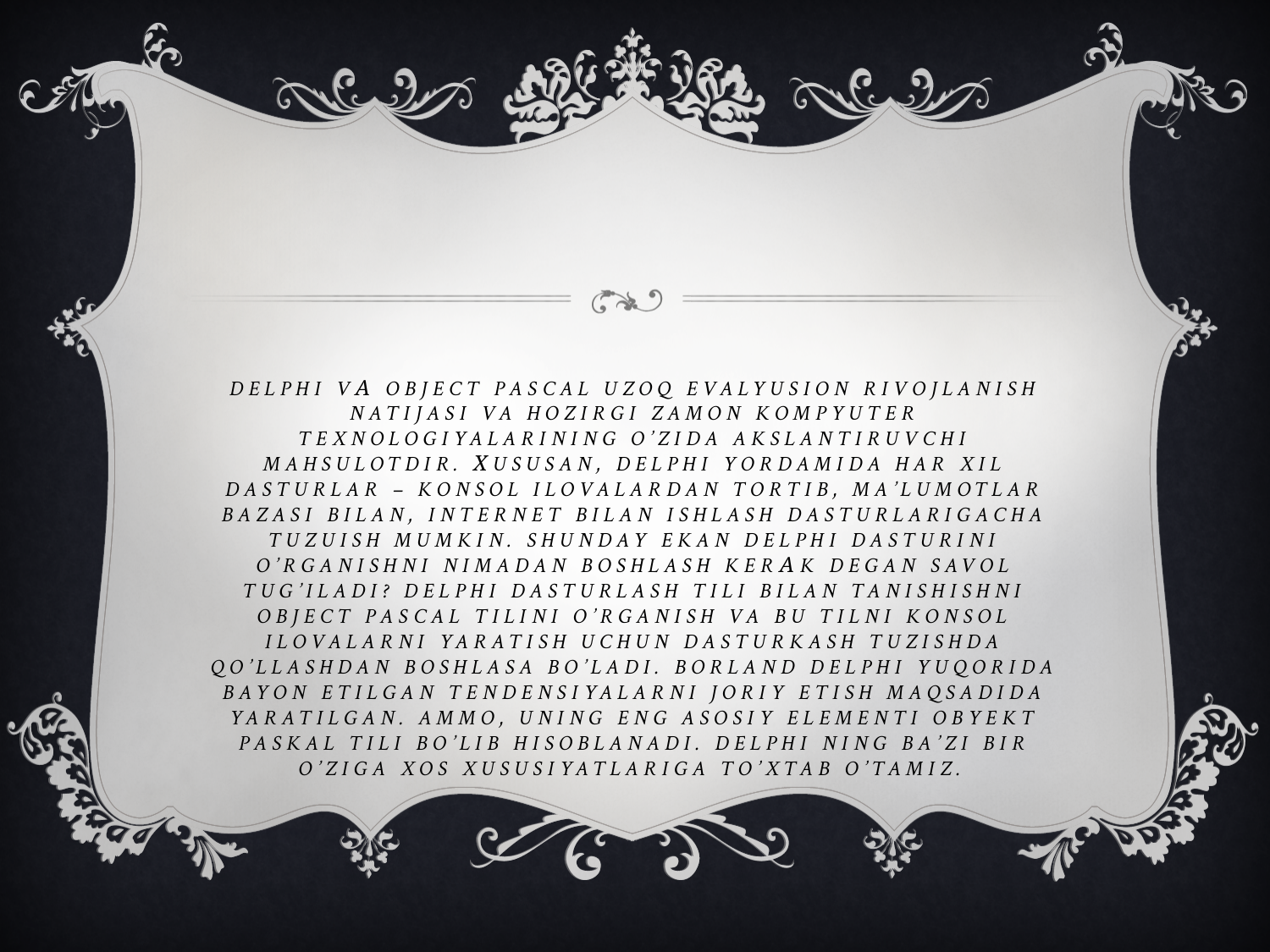

# Delphi vа Object Pascal uzoq evalyusion rivojlanish natijasi va hozirgi zamon kompyuter texnologiyalarining o’zida akslantiruvchi mahsulotdir. Хususan, Delphi yordamida har xil dasturlar – konsol ilovalardan tortib, ma’lumotlar bazasi bilan, internet bilan ishlash dasturlarigacha tuzuish mumkin. Shunday ekan Delphi dasturini o’rganishni nimadan boshlash kerаk degan savol tug’iladi? Delphi dasturlash tili bilan tanishishni Object Pascal tilini o’rganish va bu tilni konsol ilovalarni yaratish uchun dasturkash tuzishda qo’llashdan boshlasa bo’ladi. Borland Delphi yuqorida bayon etilgan tendensiyalarni joriy etish maqsadida yaratilgan. Ammo, uning eng asosiy elementi Obyekt Paskal tili bo’lib hisoblanadi. Delphi ning ba’zi bir o’ziga xos xususiyatlariga to’xtab o’tamiz.